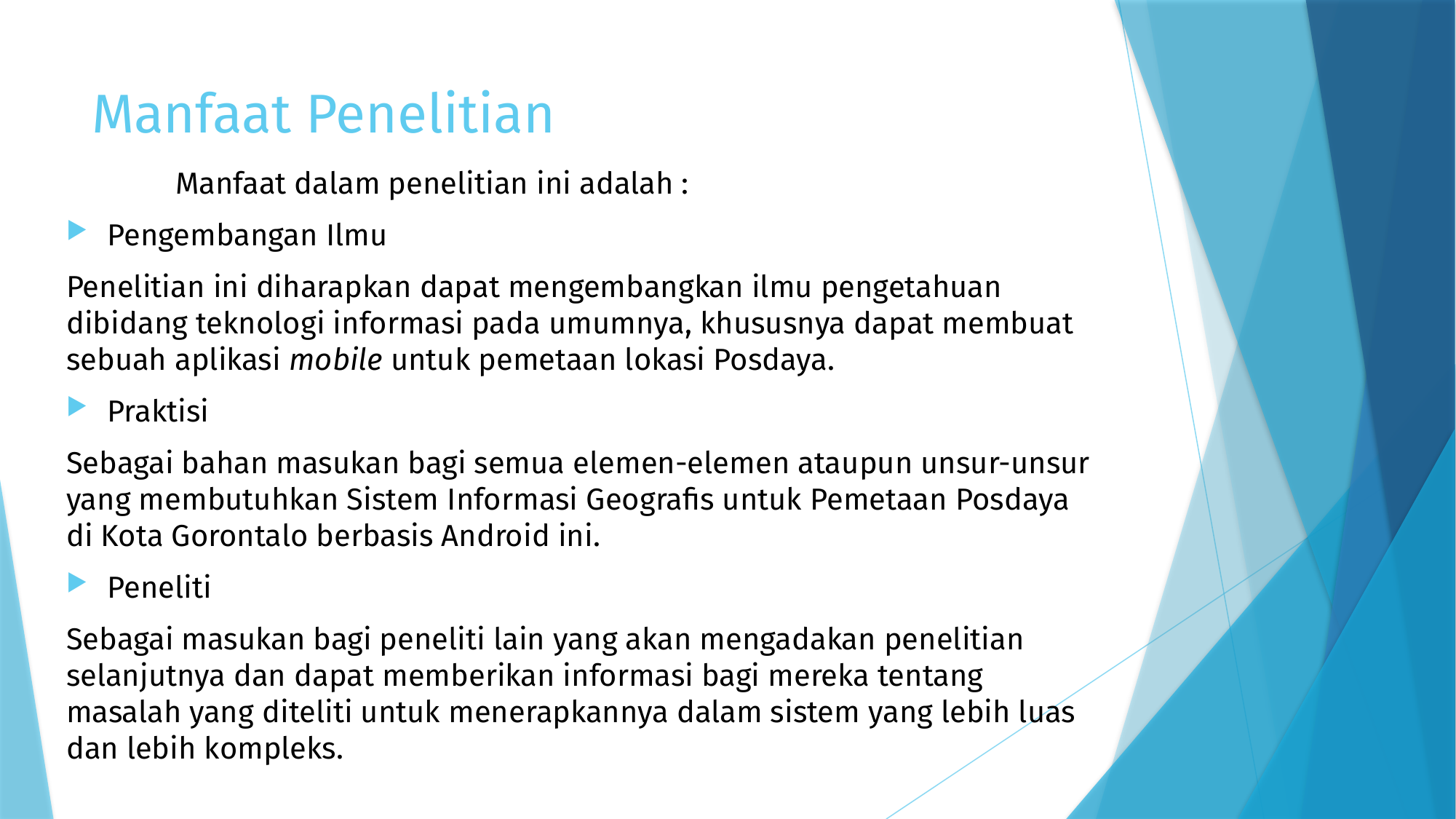

# Manfaat Penelitian
	Manfaat dalam penelitian ini adalah :
Pengembangan Ilmu
Penelitian ini diharapkan dapat mengembangkan ilmu pengetahuan dibidang teknologi informasi pada umumnya, khususnya dapat membuat sebuah aplikasi mobile untuk pemetaan lokasi Posdaya.
Praktisi
Sebagai bahan masukan bagi semua elemen-elemen ataupun unsur-unsur yang membutuhkan Sistem Informasi Geografis untuk Pemetaan Posdaya di Kota Gorontalo berbasis Android ini.
Peneliti
Sebagai masukan bagi peneliti lain yang akan mengadakan penelitian selanjutnya dan dapat memberikan informasi bagi mereka tentang masalah yang diteliti untuk menerapkannya dalam sistem yang lebih luas dan lebih kompleks.